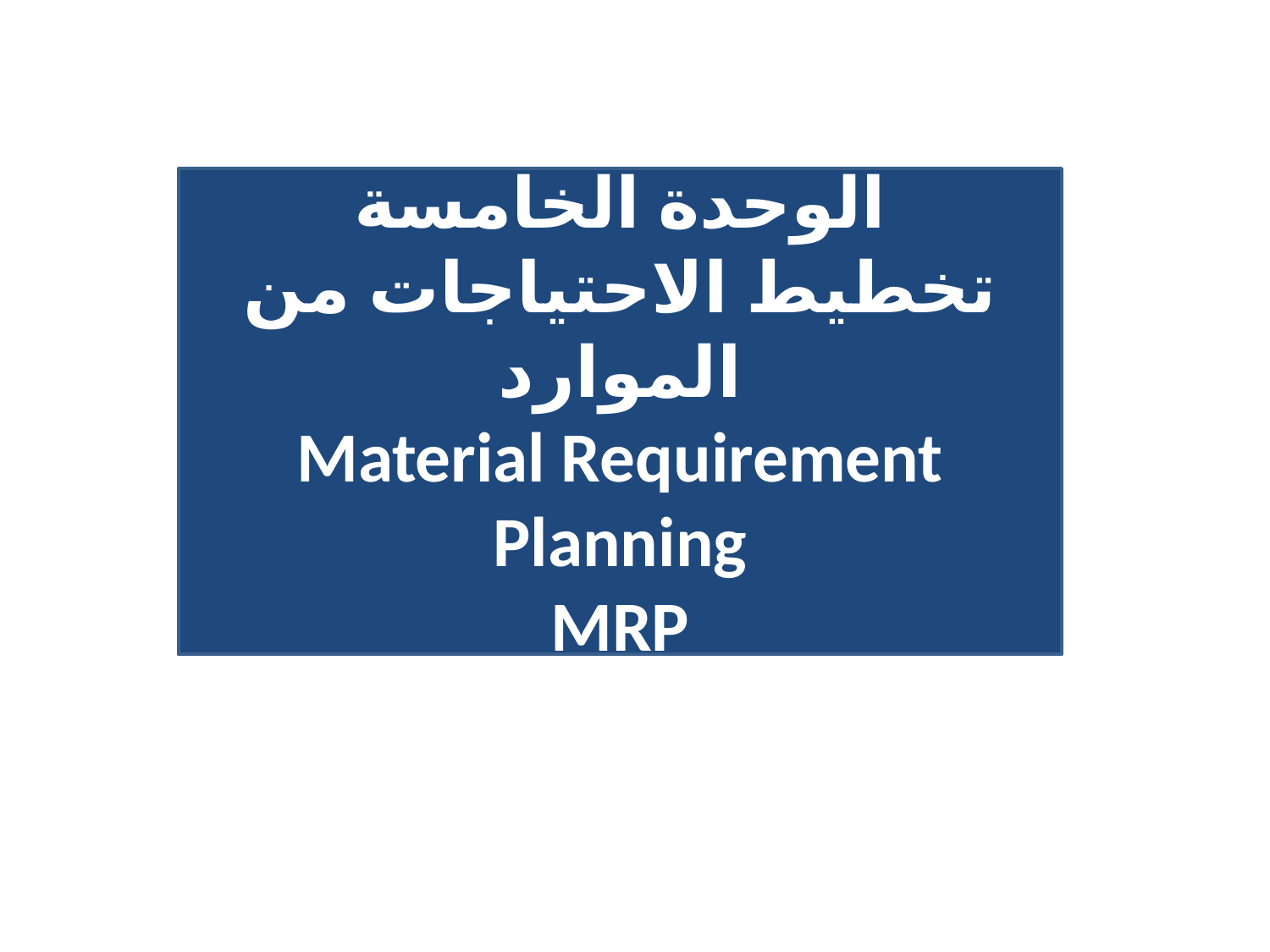

الوحدة الخامسة
تخطيط الاحتياجات من الموارد
Material Requirement Planning
MRP
#